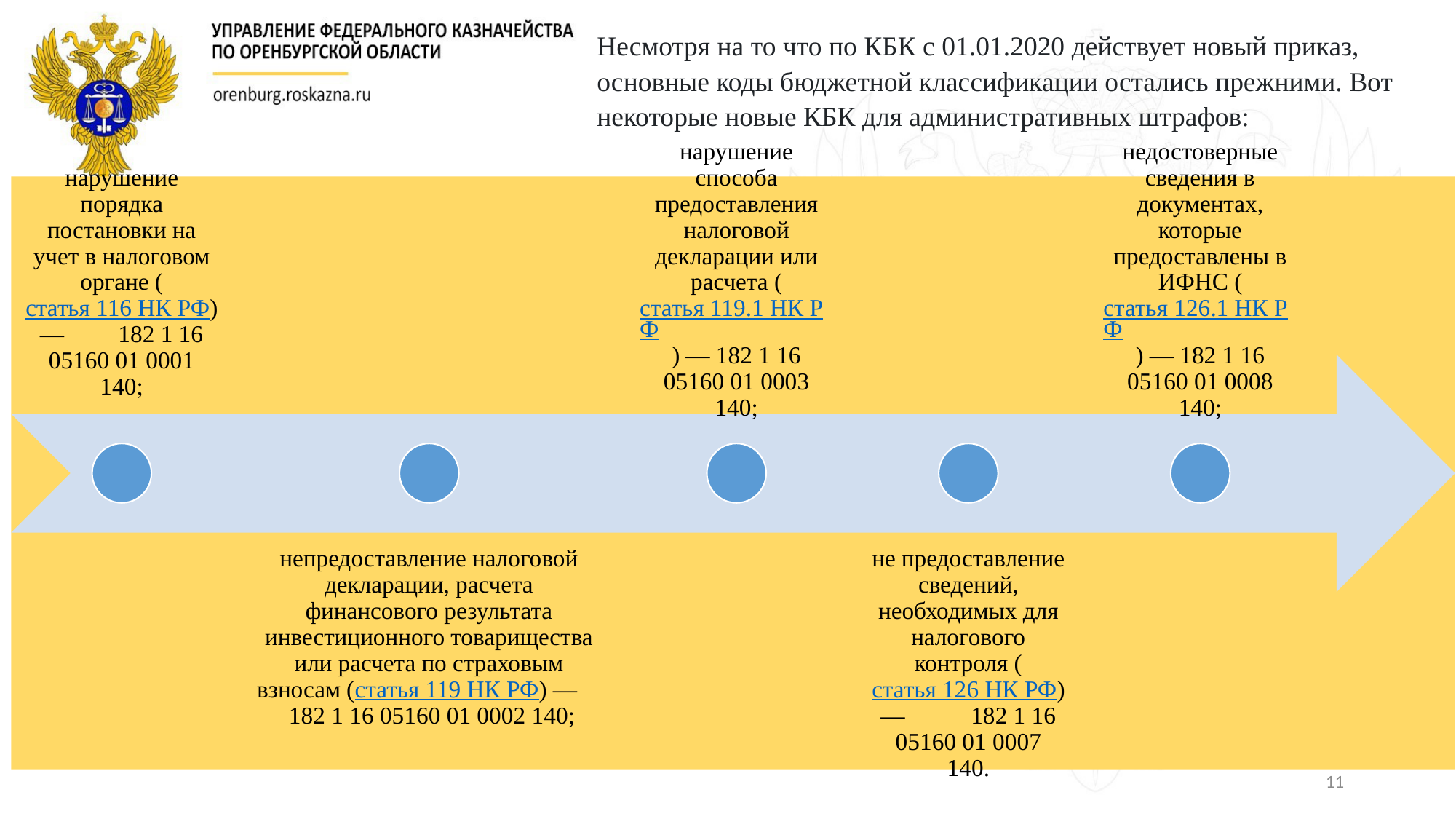

Несмотря на то что по КБК с 01.01.2020 действует новый приказ, основные коды бюджетной классификации остались прежними. Вот некоторые новые КБК для административных штрафов:
нарушение порядка постановки на учет в налоговом органе (статья 116 НК РФ) —         182 1 16 05160 01 0001 140;
непредоставление налоговой декларации, расчета финансового результата инвестиционного товарищества или расчета по страховым взносам (статья 119 НК РФ) —      182 1 16 05160 01 0002 140;
нарушение способа предоставления налоговой декларации или расчета (статья 119.1 НК РФ) — 182 1 16 05160 01 0003 140;
не предоставление сведений, необходимых для налогового контроля (статья 126 НК РФ) —           182 1 16 05160 01 0007 140.
недостоверные сведения в документах, которые предоставлены в ИФНС (статья 126.1 НК РФ) — 182 1 16 05160 01 0008 140;
11